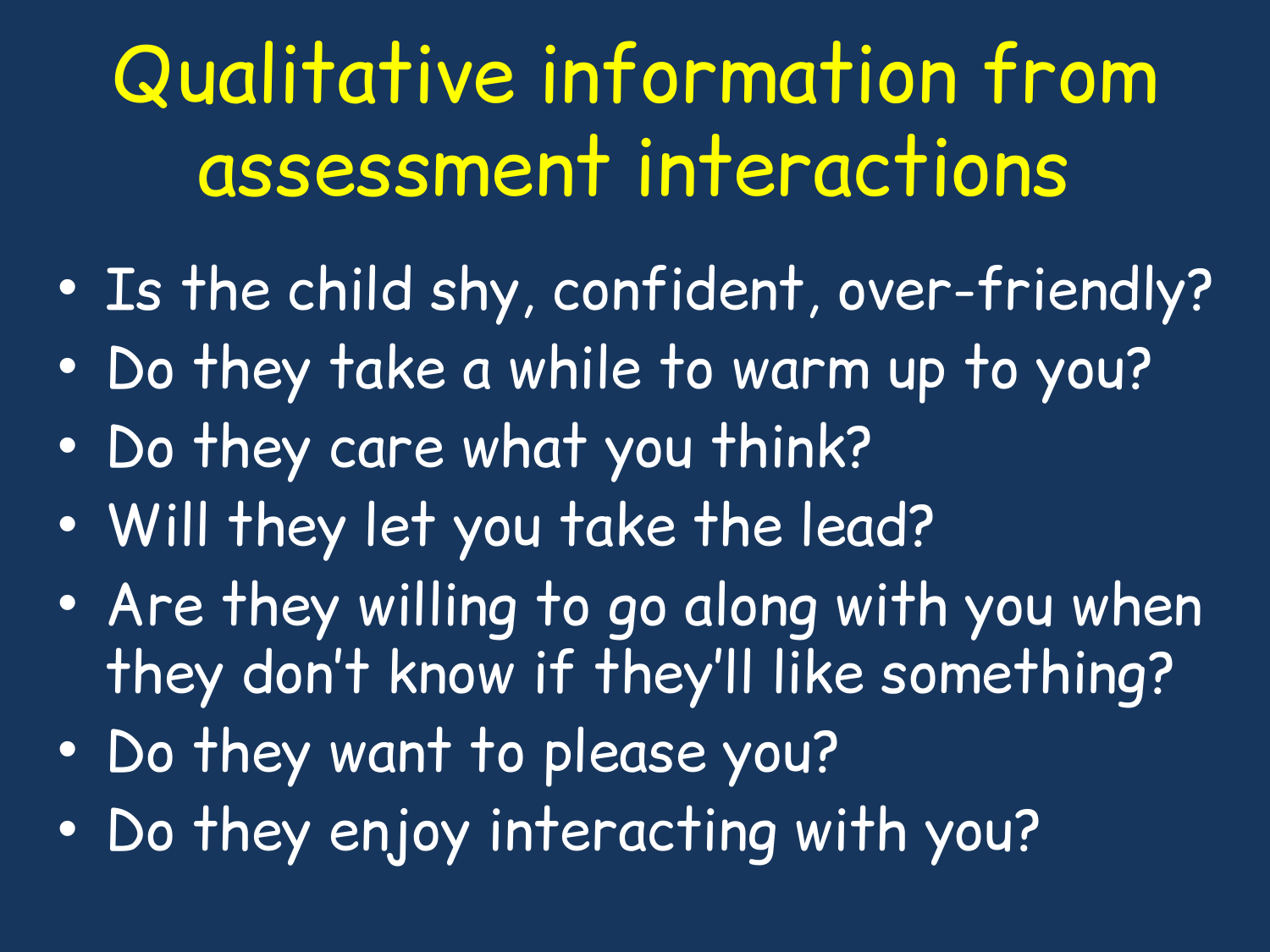

# Qualitative information from assessment interactions
Is the child shy, confident, over-friendly?
Do they take a while to warm up to you?
Do they care what you think?
Will they let you take the lead?
Are they willing to go along with you when they don’t know if they’ll like something?
Do they want to please you?
Do they enjoy interacting with you?